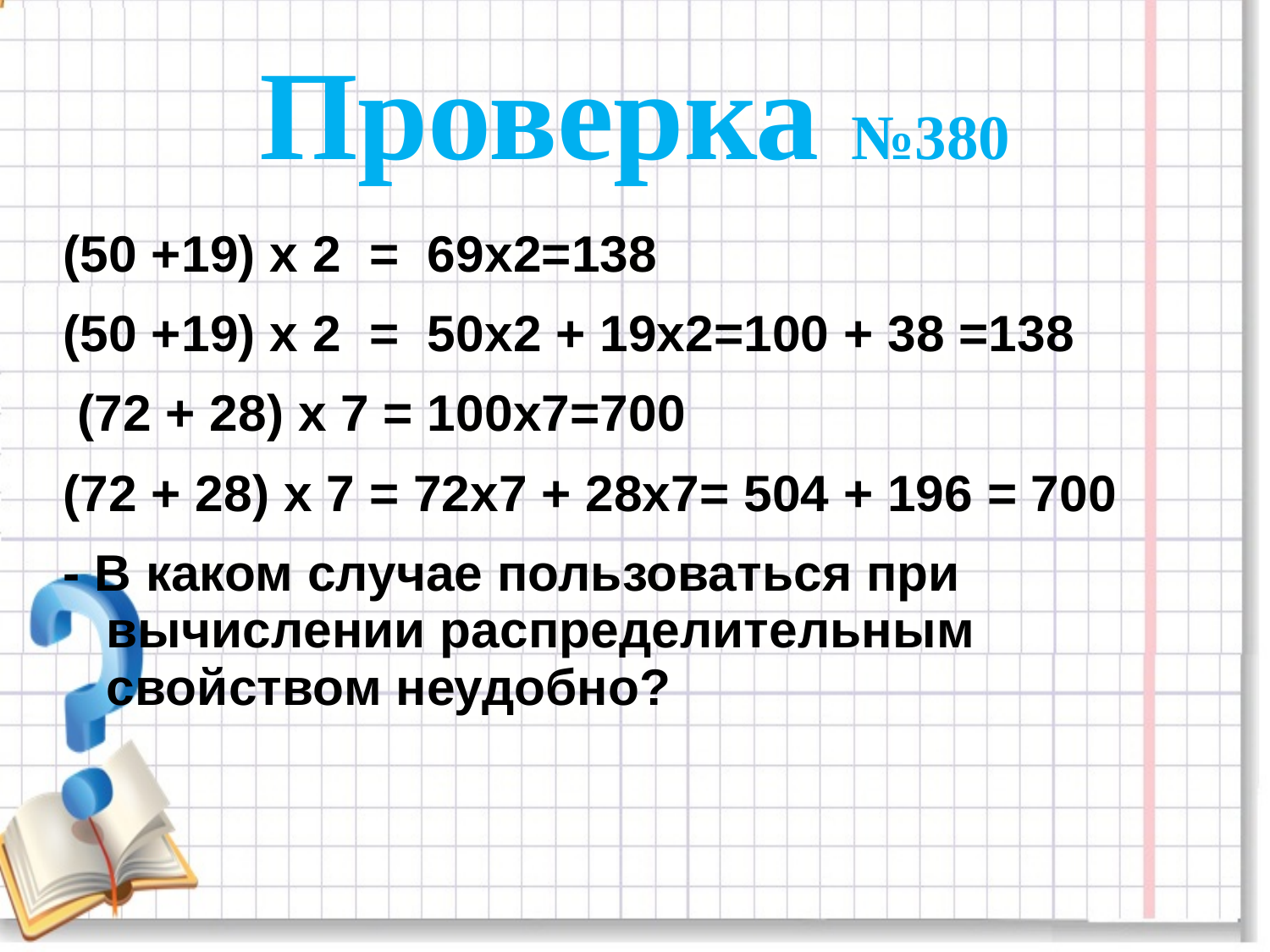

# Проверка №380
(50 +19) х 2  =  69х2=138
(50 +19) х 2  =  50х2 + 19х2=100 + 38 =138
 (72 + 28) х 7 = 100х7=700
(72 + 28) х 7 = 72х7 + 28х7= 504 + 196 = 700
- В каком случае пользоваться при вычислении распределительным свойством неудобно?